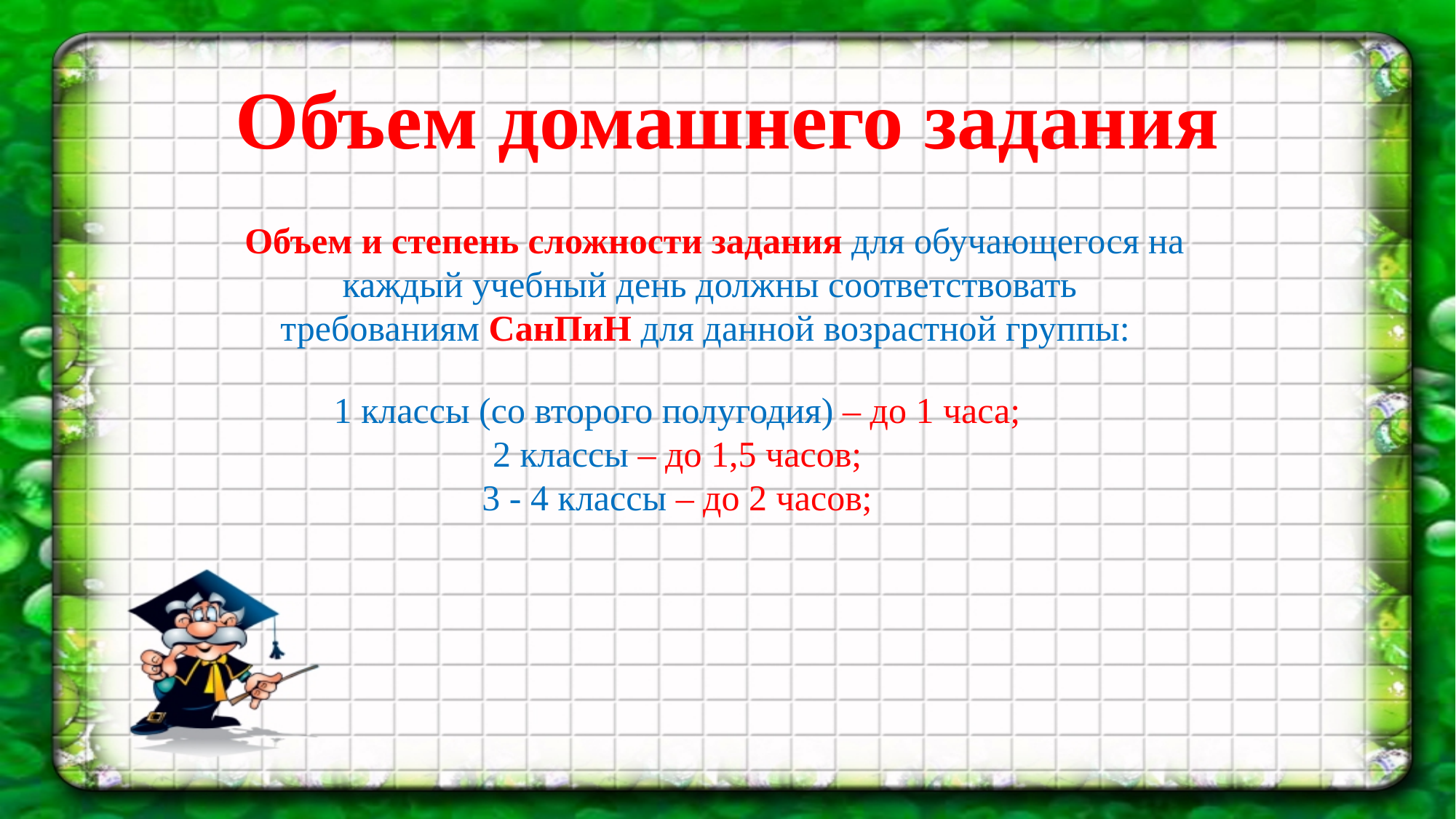

# Объем домашнего задания
Объем и степень сложности задания для обучающегося на каждый учебный день должны соответствовать  требованиям СанПиН для данной возрастной группы:
1 классы (со второго полугодия) – до 1 часа;
2 классы – до 1,5 часов;
3 - 4 классы – до 2 часов;